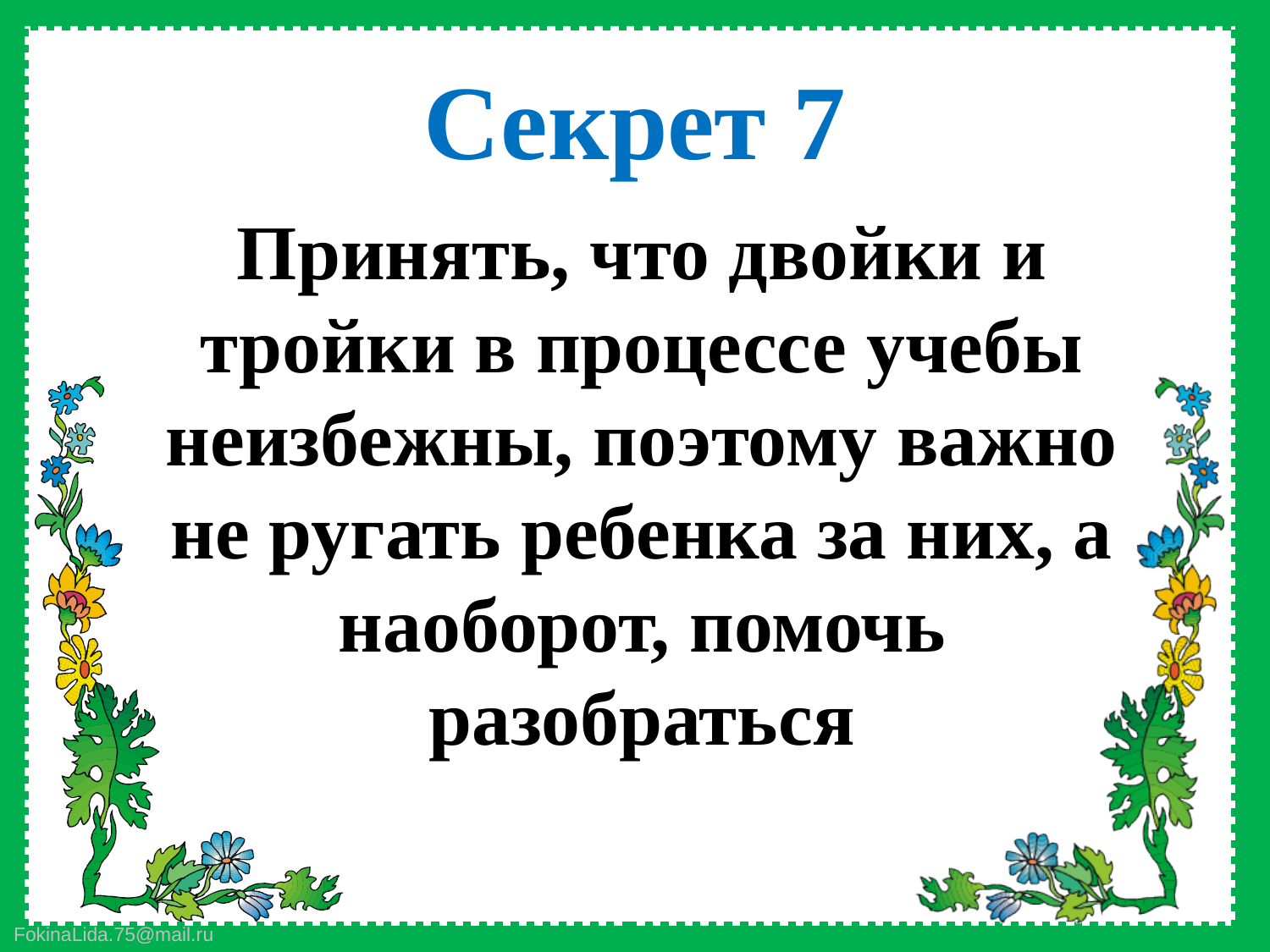

# Секрет 7
Принять, что двойки и тройки в процессе учебы неизбежны, поэтому важно не ругать ребенка за них, а наоборот, помочь разобраться